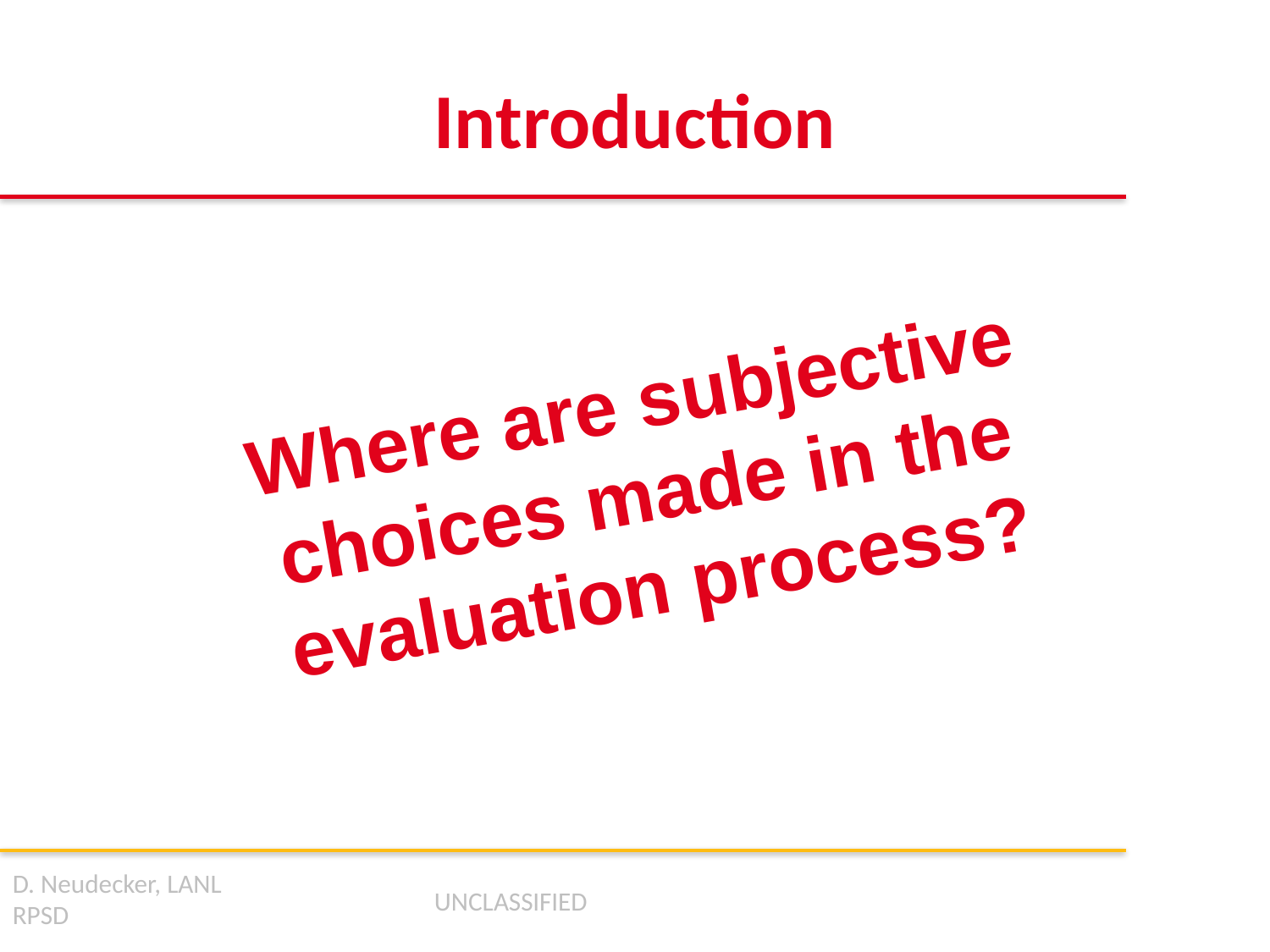

# Introduction
Where are subjective choices made in the evaluation process?
D. Neudecker, LANL
RPSD
UNCLASSIFIED